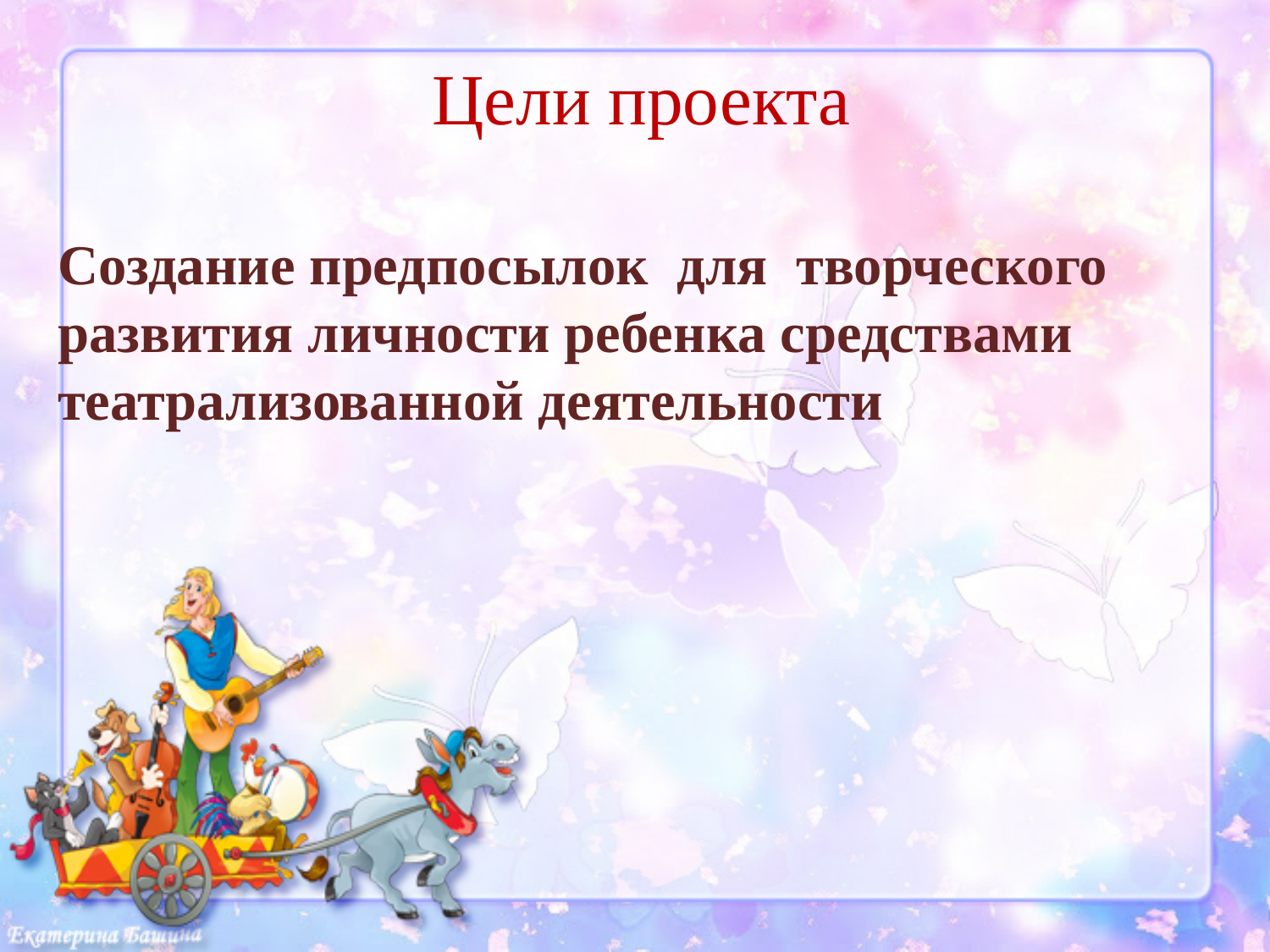

# Цели проекта
Создание предпосылок  для  творческого развития личности ребенка средствами театрализованной деятельности